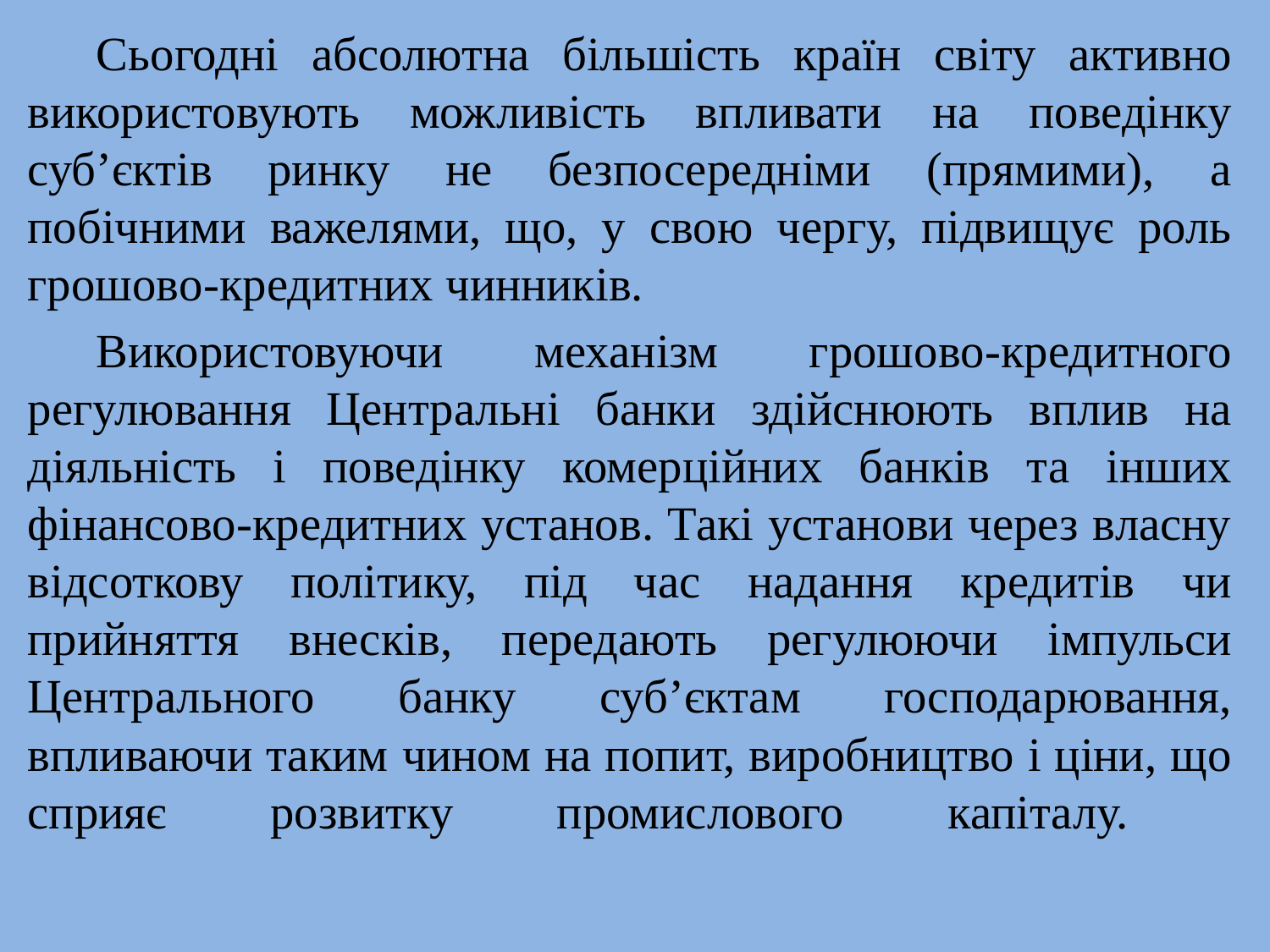

Сьогодні абсолютна більшість країн світу активно використовують можливість впливати на поведінку суб’єктів ринку не безпосередніми (прямими), а побічними важелями, що, у свою чергу, підвищує роль грошово-кредитних чинників.
Використовуючи механізм грошово-кредитного регулювання Центральні банки здійснюють вплив на діяльність і поведінку комерційних банків та інших фінансово-кредитних установ. Такі установи через власну відсоткову політику, під час надання кредитів чи прийняття внесків, передають регулюючи імпульси Центрального банку суб’єктам господарювання, впливаючи таким чином на попит, виробництво і ціни, що сприяє розвитку промислового капіталу.